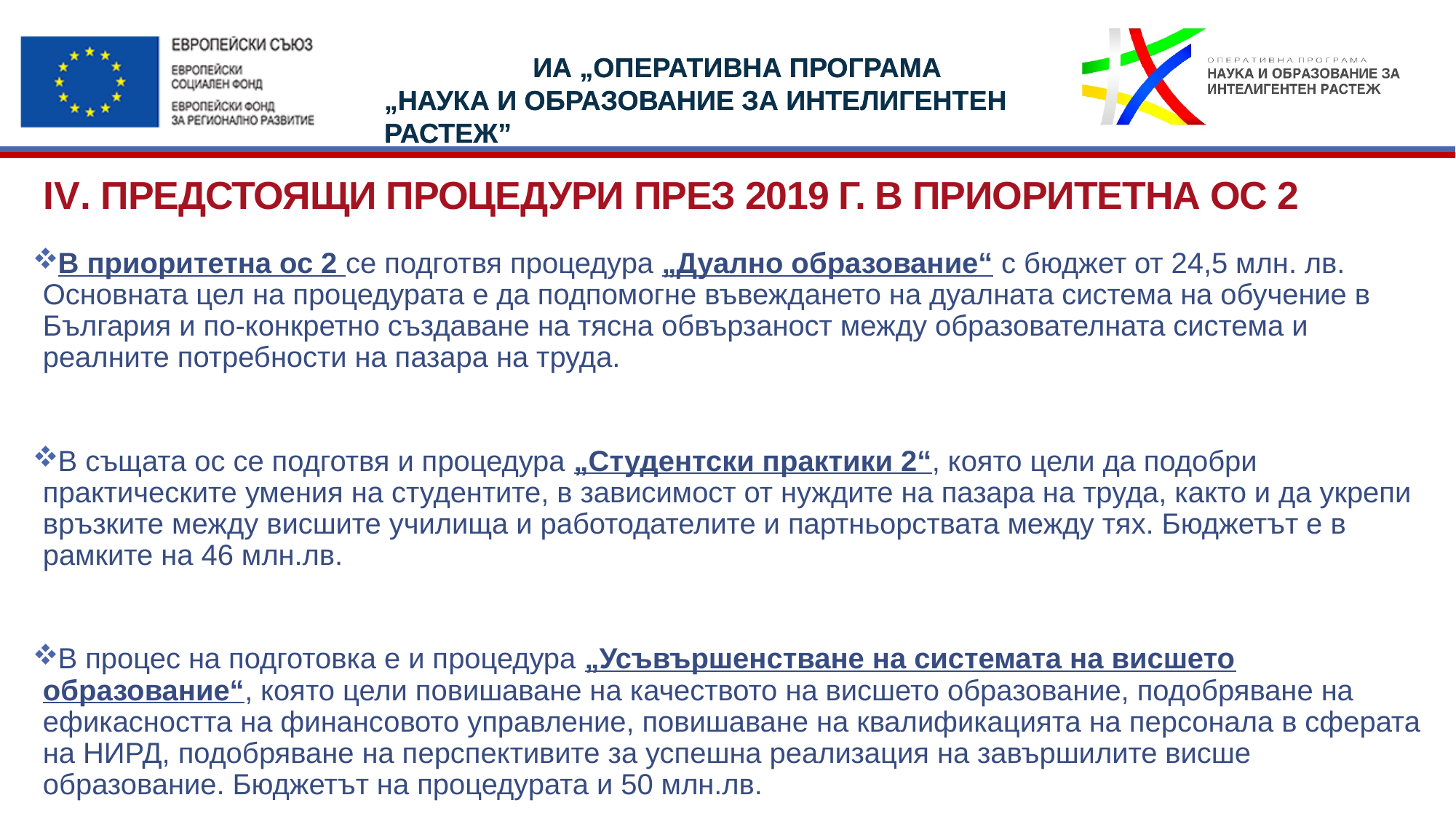

# IV. Предстоящи процедури през 2019 г. в приоритетна ос 2
В приоритетна ос 2 се подготвя процедура „Дуално образование“ с бюджет от 24,5 млн. лв. Основната цел на процедурата е да подпомогне въвеждането на дуалната система на обучение в България и по-конкретно създаване на тясна обвързаност между образователната система и реалните потребности на пазара на труда.

В същата ос се подготвя и процедура „Студентски практики 2“, която цели да подобри практическите умения на студентите, в зависимост от нуждите на пазара на труда, както и да укрепи връзките между висшите училища и работодателите и партньорствата между тях. Бюджетът е в рамките на 46 млн.лв.

В процес на подготовка е и процедура „Усъвършенстване на системата на висшето образование“, която цели повишаване на качеството на висшето образование, подобряване на ефикасността на финансовото управление, повишаване на квалификацията на персонала в сферата на НИРД, подобряване на перспективите за успешна реализация на завършилите висше образование. Бюджетът на процедурата и 50 млн.лв.